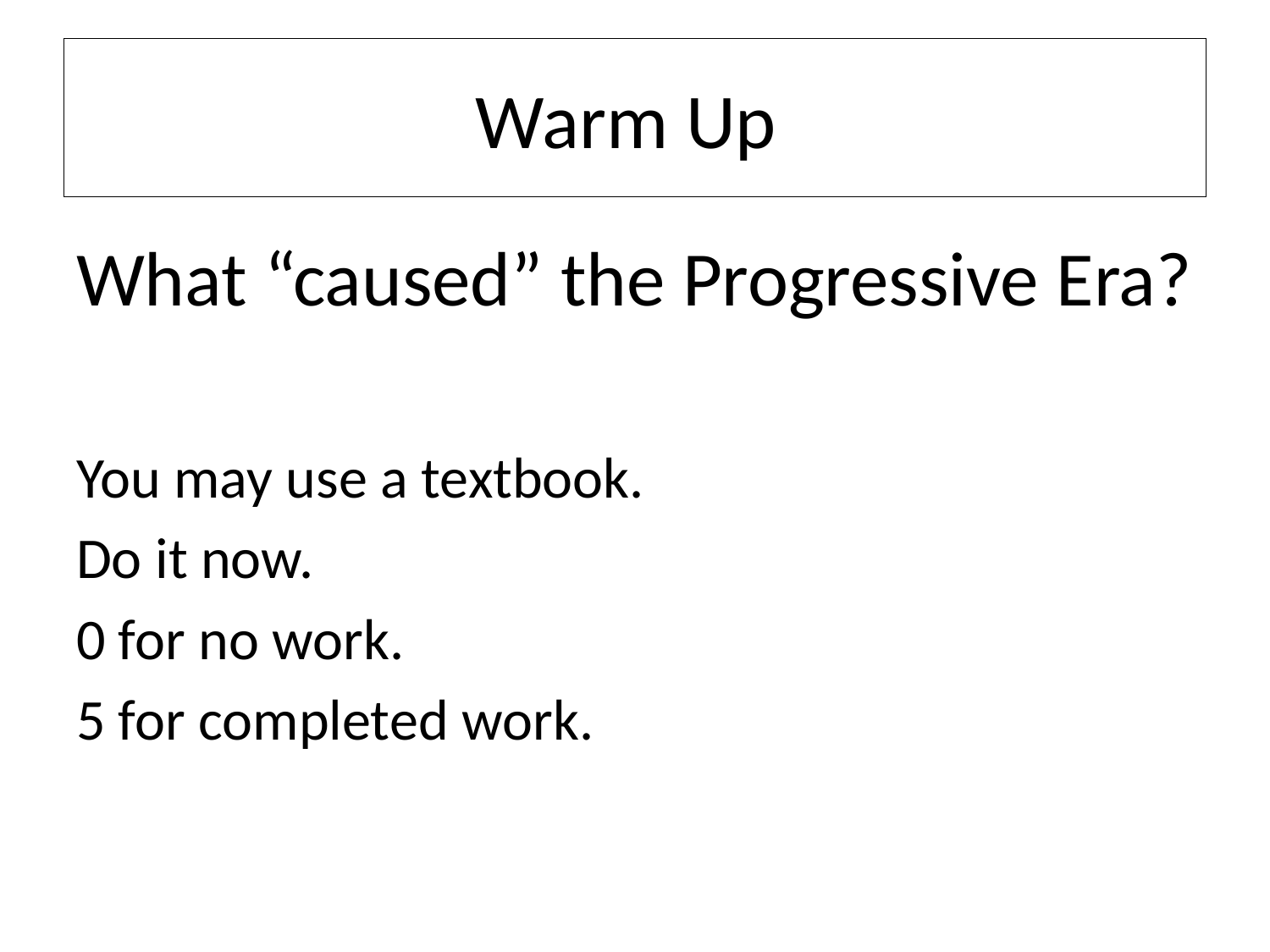

# Warm Up
What “caused” the Progressive Era?

You may use a textbook.
Do it now.
0 for no work.
5 for completed work.